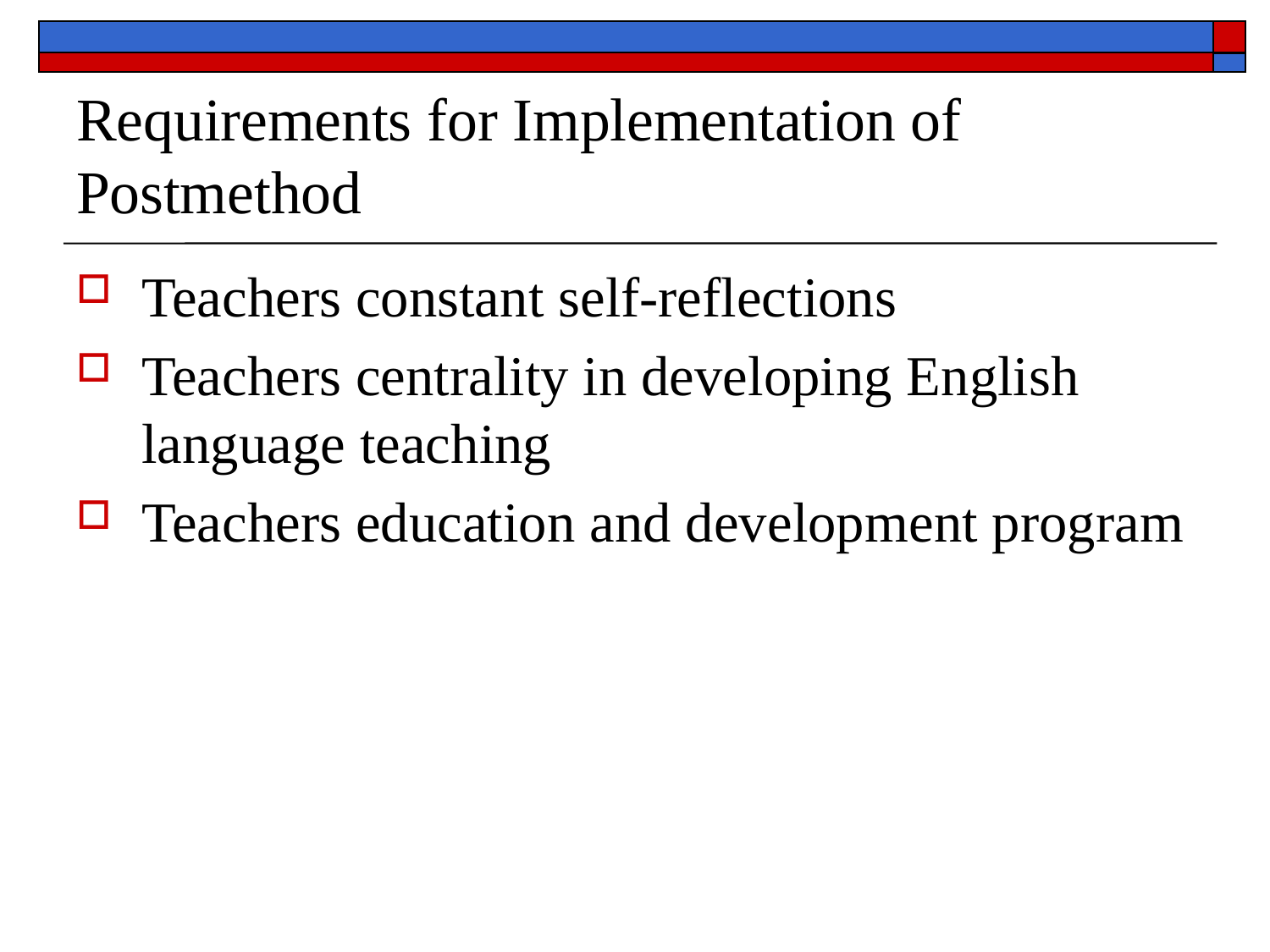

Requirements for Implementation of Postmethod
Teachers constant self-reflections
Teachers centrality in developing English language teaching
Teachers education and development program